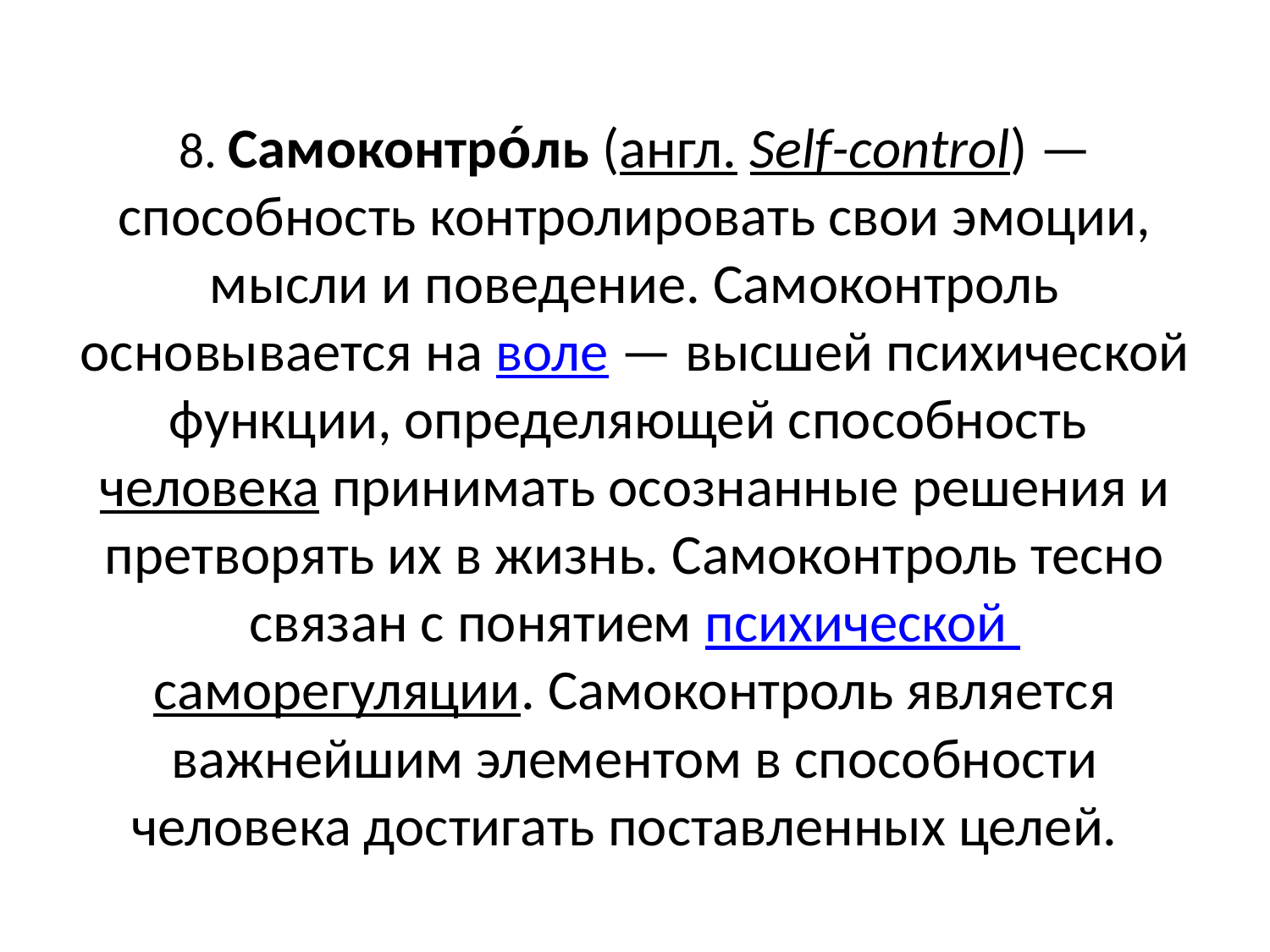

# 8. Самоконтро́ль (англ. Self-control) — способность контролировать свои эмоции, мысли и поведение. Самоконтроль основывается на воле — высшей психической функции, определяющей способность человека принимать осознанные решения и претворять их в жизнь. Самоконтроль тесно связан с понятием психической саморегуляции. Самоконтроль является важнейшим элементом в способности человека достигать поставленных целей.